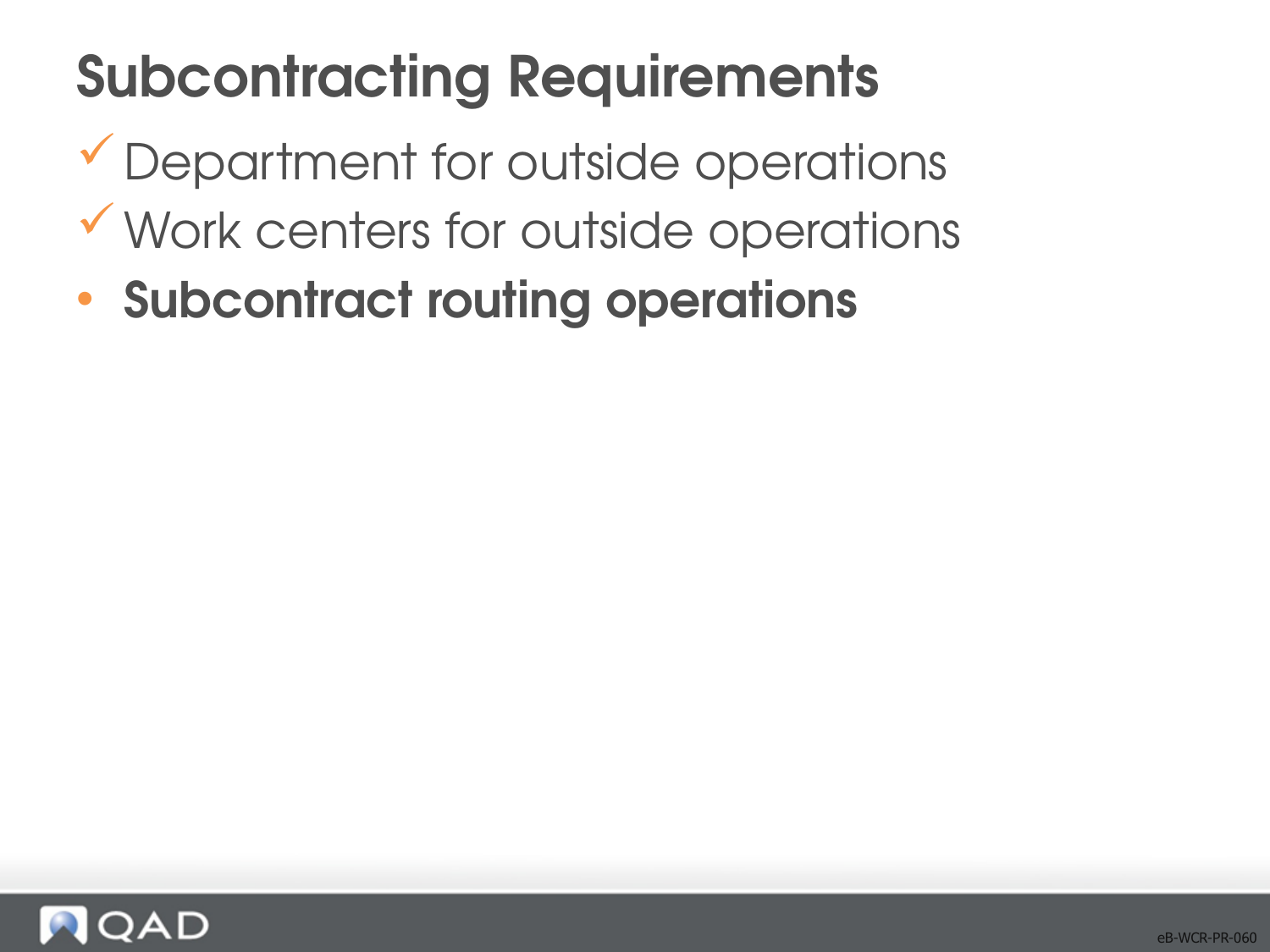

# Subcontracting Requirements
Department for outside operations
Work centers for outside operations
Subcontract routing operations
eB-WCR-PR-060